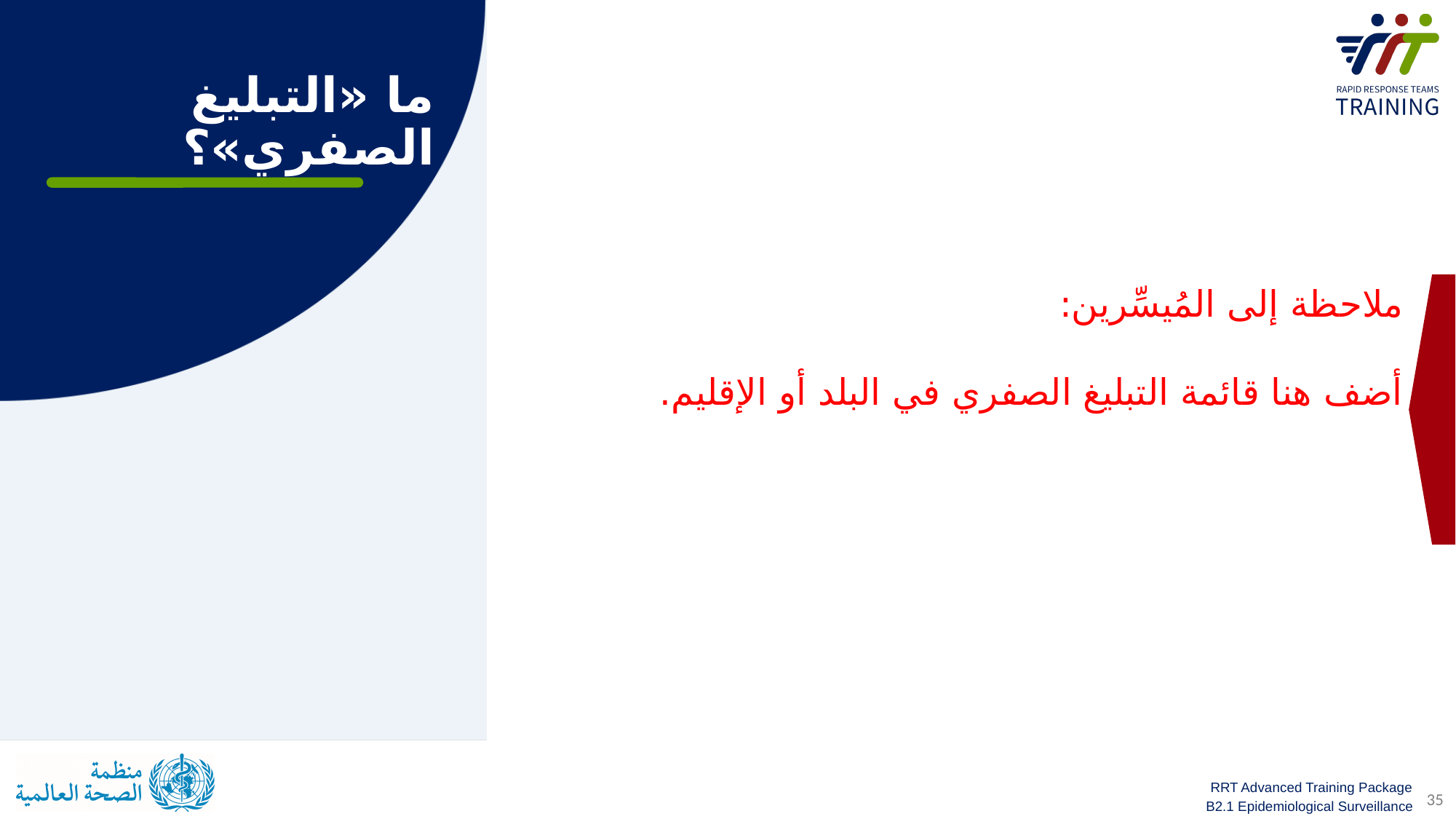

# ما «التبليغ الصفري»؟
ملاحظة إلى المُيسِّرين:

أضف هنا قائمة التبليغ الصفري في البلد أو الإقليم.